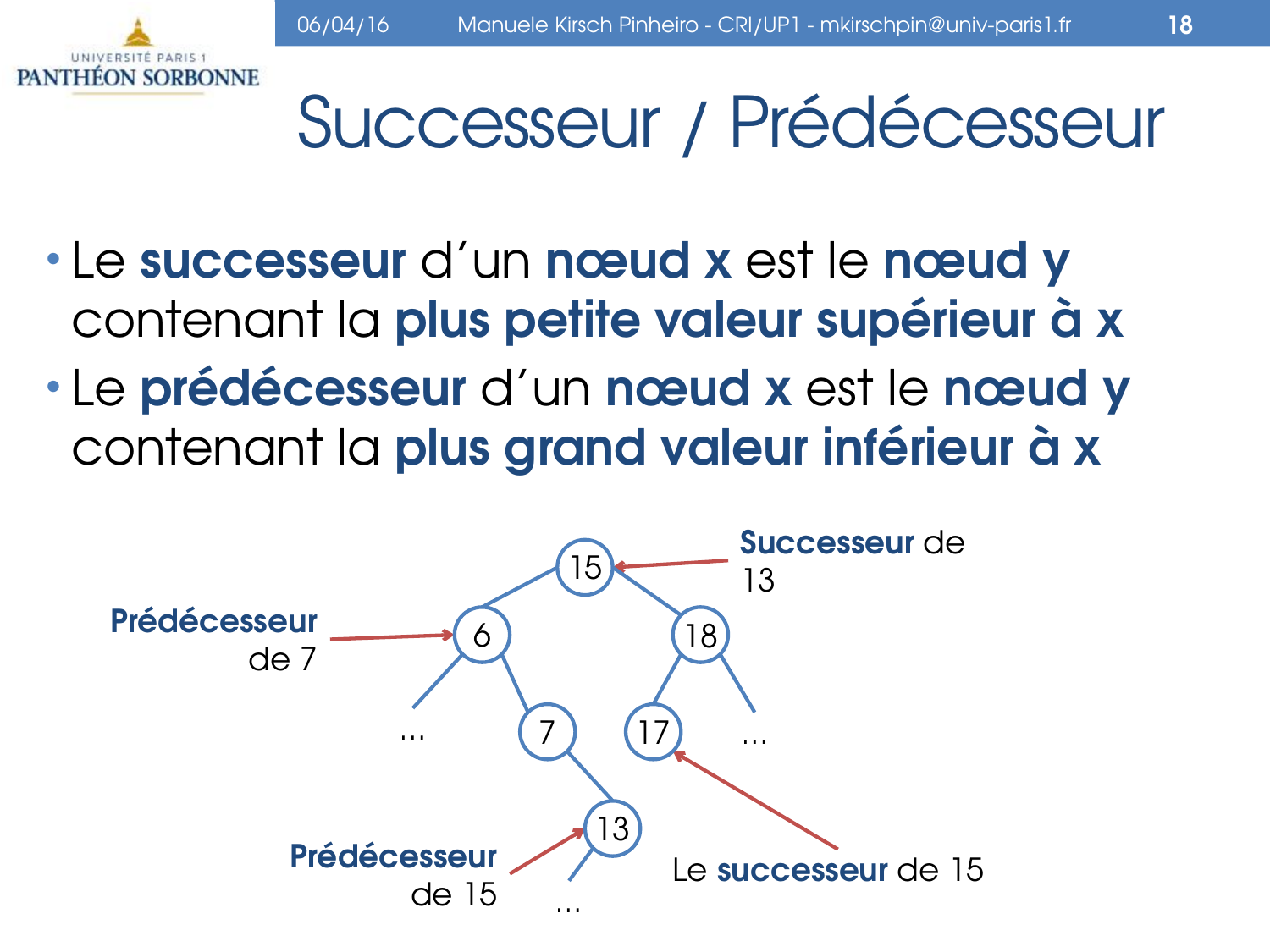

06/04/16
Manuele Kirsch Pinheiro - CRI/UP1 - mkirschpin@univ-paris1.fr
18
# Successeur / Prédécesseur
Le successeur d’un nœud x est le nœud y contenant la plus petite valeur supérieur à x
Le prédécesseur d’un nœud x est le nœud y contenant la plus grand valeur inférieur à x

Successeur de 13
15
6
18
7
17
13
…
…
…
Prédécesseur de 7
Prédécesseur de 15
Le successeur de 15